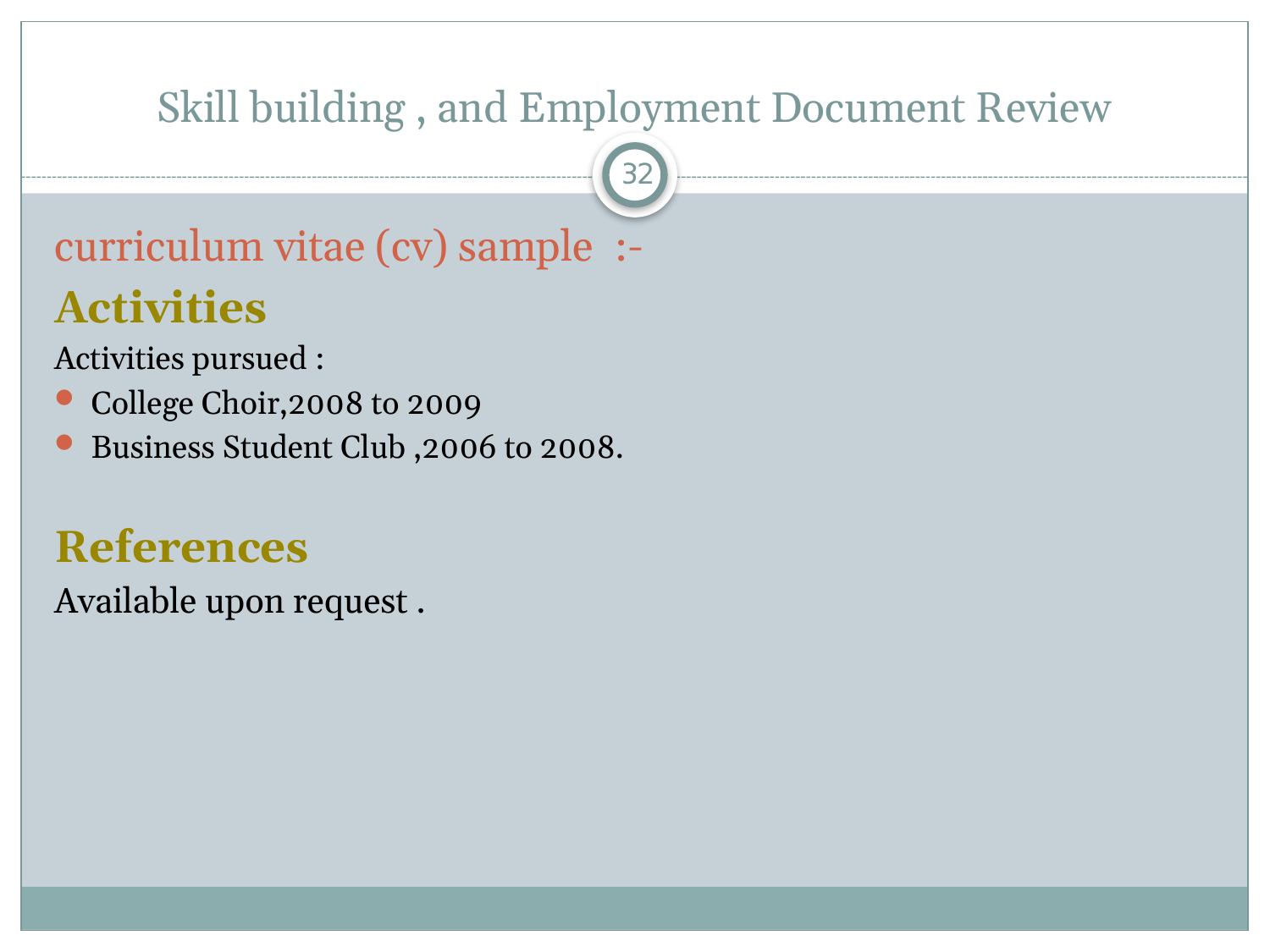

# Skill building , and Employment Document Review
32
curriculum vitae (cv) sample  :-
Activities
Activities pursued :
College Choir,2008 to 2009
Business Student Club ,2006 to 2008.

References
Available upon request .